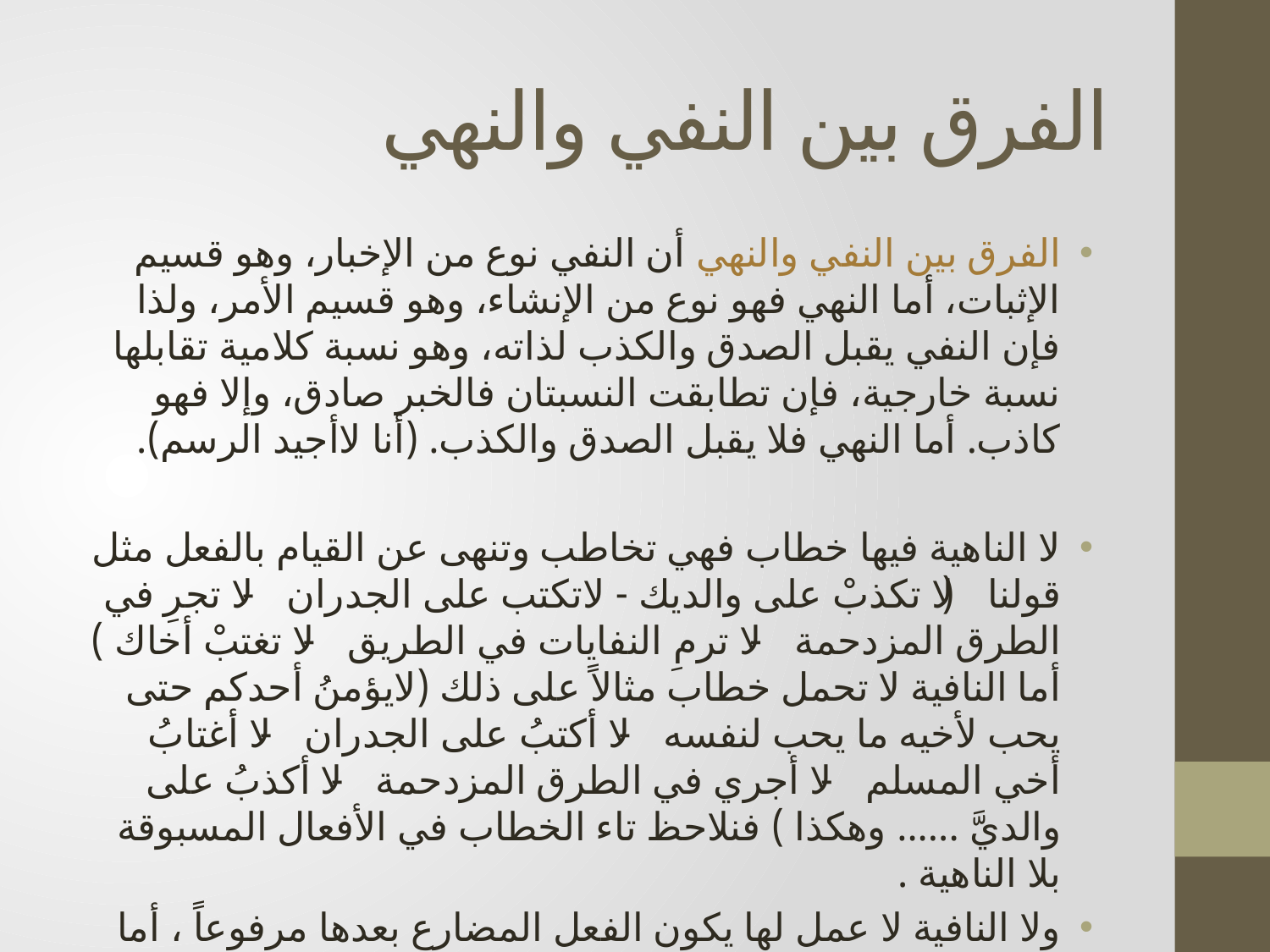

# الفرق بين النفي والنهي
الفرق بين النفي والنهي أن النفي نوع من الإخبار، وهو قسيم الإثبات، أما النهي فهو نوع من الإنشاء، وهو قسيم الأمر، ولذا فإن النفي يقبل الصدق والكذب لذاته، وهو نسبة كلامية تقابلها نسبة خارجية، فإن تطابقت النسبتان فالخبر صادق، وإلا فهو كاذب. أما النهي فلا يقبل الصدق والكذب. (أنا لاأجيد الرسم).

لا الناهية فيها خطاب فهي تخاطب وتنهى عن القيام بالفعل مثل قولنا ( لا تكذبْ على والديك - لاتكتب على الجدران - لا تجرِ في الطرق المزدحمة - لا ترمِ النفايات في الطريق - لا تغتبْ أخاك ) أما النافية لا تحمل خطاب مثالاً على ذلك (لايؤمنُ أحدكم حتى يحب لأخيه ما يحب لنفسه - لا أكتبُ على الجدران - لا أغتابُ أخي المسلم - لا أجري في الطرق المزدحمة - لا أكذبُ على والديَّ ...... وهكذا ) فنلاحظ تاء الخطاب في الأفعال المسبوقة بلا الناهية .
ولا النافية لا عمل لها يكون الفعل المضارع بعدها مرفوعاً ، أما  لا الناهية فهي تجزم الفعل المضارع .